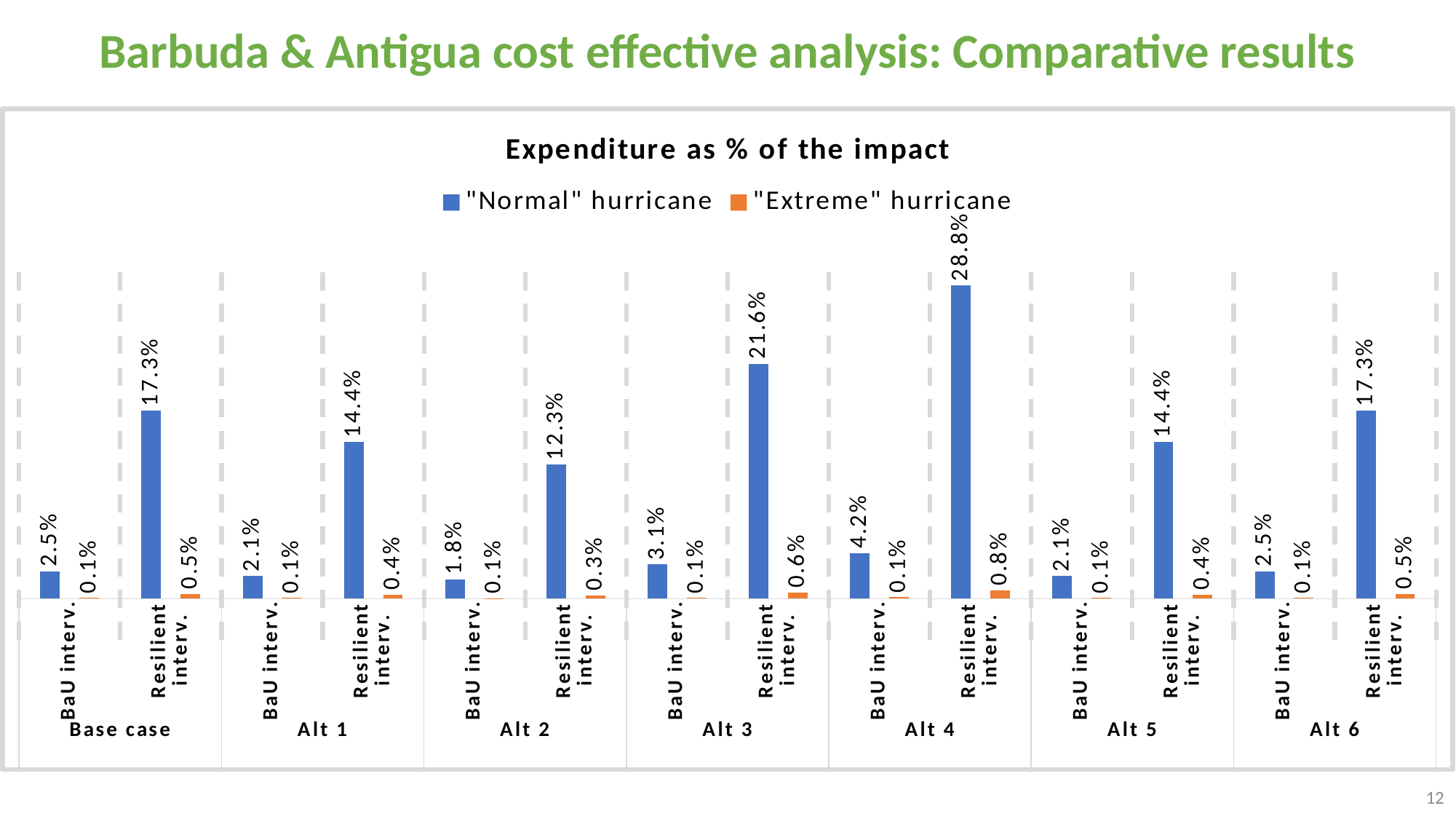

Barbuda & Antigua cost effective analysis: Comparative results

### Chart: Expenditure as % of the impact

| Category | "Normal" hurricane | "Extreme" hurricane |
|---|---|---|
| BaU interv. | 0.02509107863818501 | 0.0008026689193306631 |
| Resilient interv. | 0.172591739880932 | 0.004564690041722673 |
| BaU interv. | 0.020909232198487507 | 0.0006688907661088861 |
| Resilient interv. | 0.14382644990077667 | 0.0038039083681022266 |
| BaU interv. | 0.017922199027275012 | 0.000573334942379045 |
| Resilient interv. | 0.12327981420066574 | 0.0032604928869447653 |
| BaU interv. | 0.03136384829773127 | 0.0010033361491633287 |
| Resilient interv. | 0.21573967485116502 | 0.005705862552153341 |
| BaU interv. | 0.041818464396975015 | 0.0013377815322177721 |
| Resilient interv. | 0.28765289980155334 | 0.007607816736204453 |
| BaU interv. | 0.020909232198487507 | 0.0006688907661088861 |
| Resilient interv. | 0.14382644990077667 | 0.0038039083681022266 |
| BaU interv. | 0.02509107863818501 | 0.0008026689193306631 |
| Resilient interv. | 0.172591739880932 | 0.004564690041722673 |
12